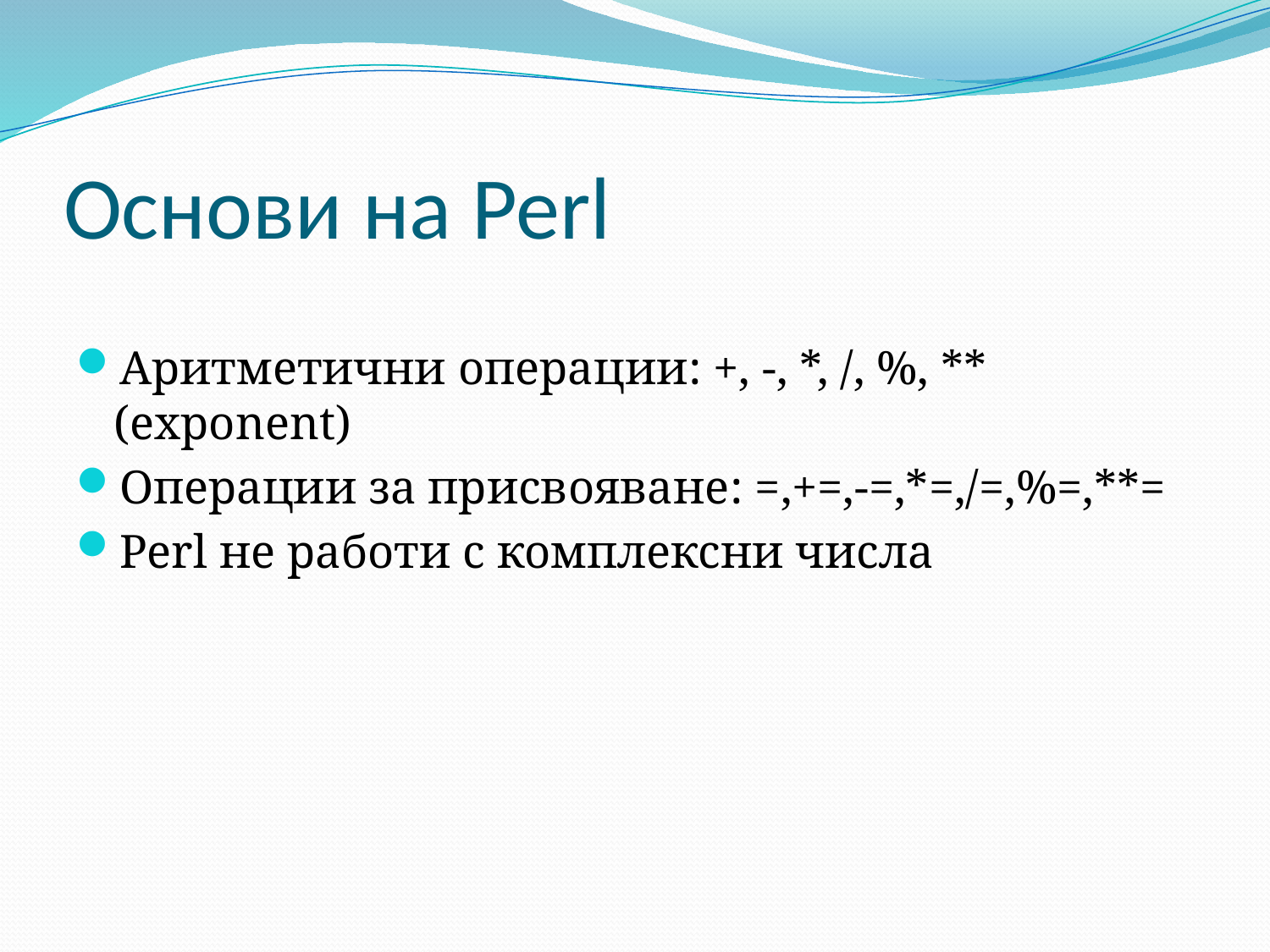

# Основи на Perl

Аритметични операции: +, -, *, /, %, ** (exponent)
Операции за присвояване: =,+=,-=,*=,/=,%=,**=
Perl не работи с комплексни числа